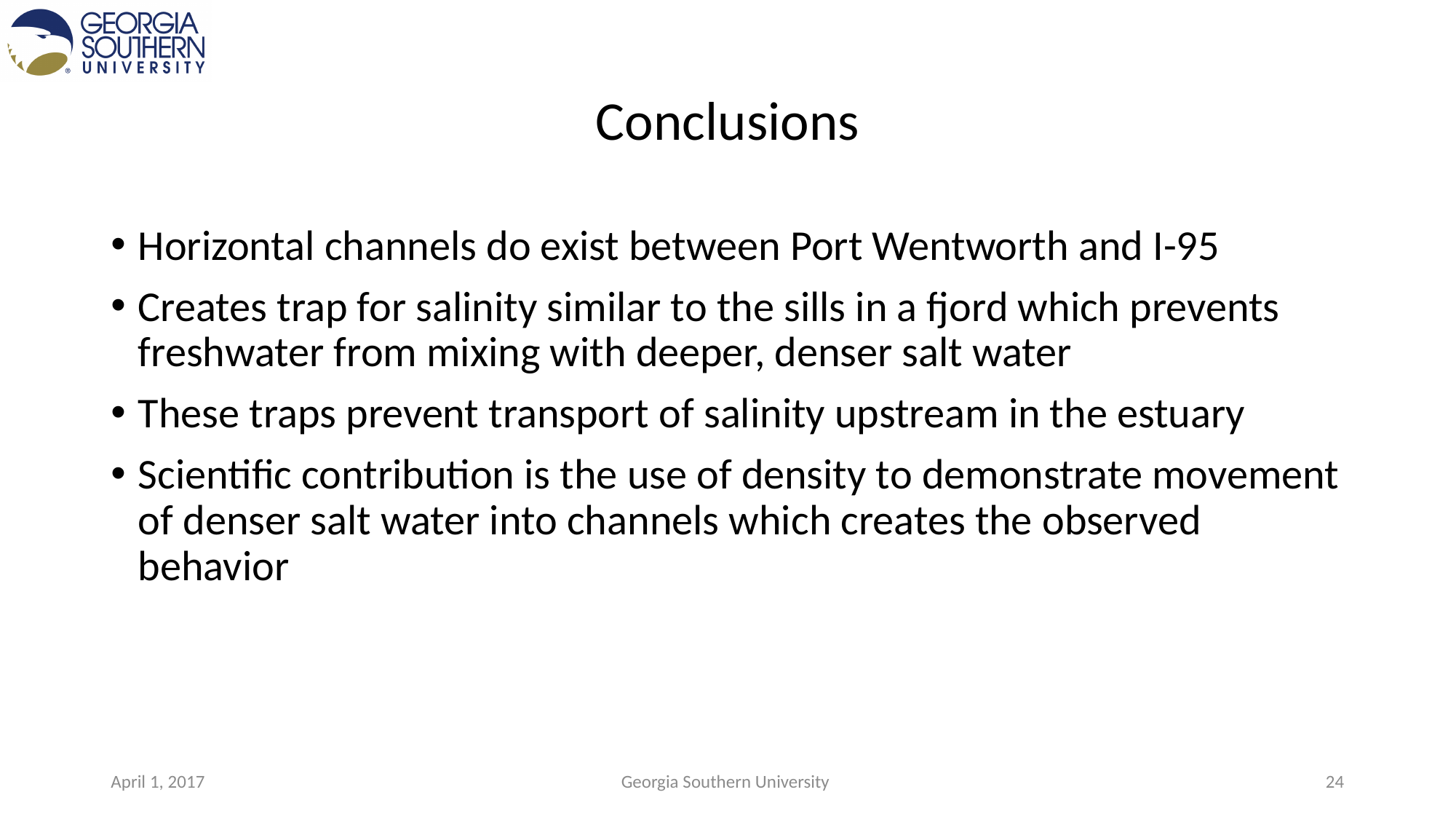

# Conclusions
Horizontal channels do exist between Port Wentworth and I-95
Creates trap for salinity similar to the sills in a fjord which prevents freshwater from mixing with deeper, denser salt water
These traps prevent transport of salinity upstream in the estuary
Scientific contribution is the use of density to demonstrate movement of denser salt water into channels which creates the observed behavior
April 1, 2017
Georgia Southern University
24